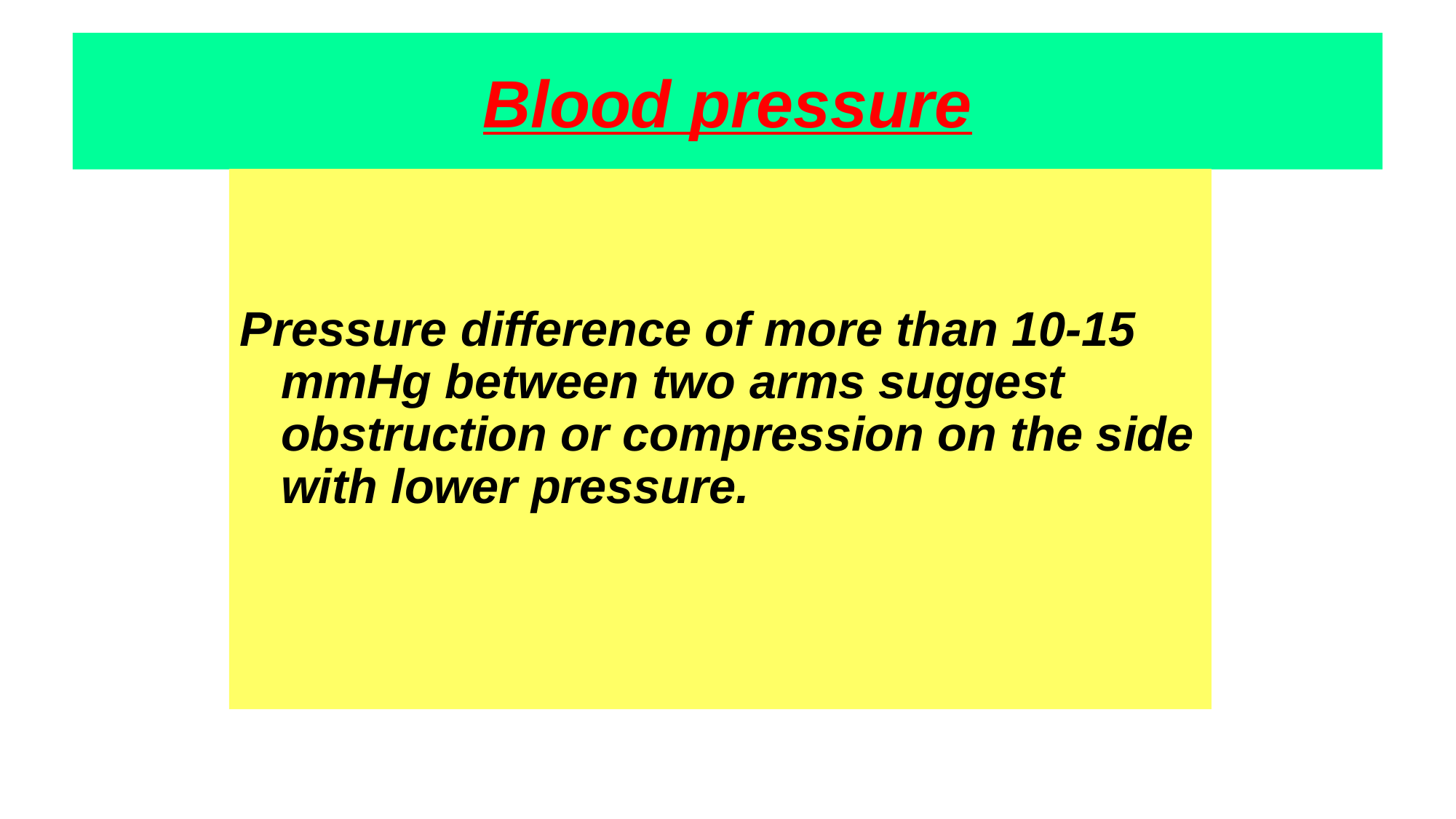

# Blood pressure

Pressure difference of more than 10-15 mmHg between two arms suggest obstruction or compression on the side with lower pressure.